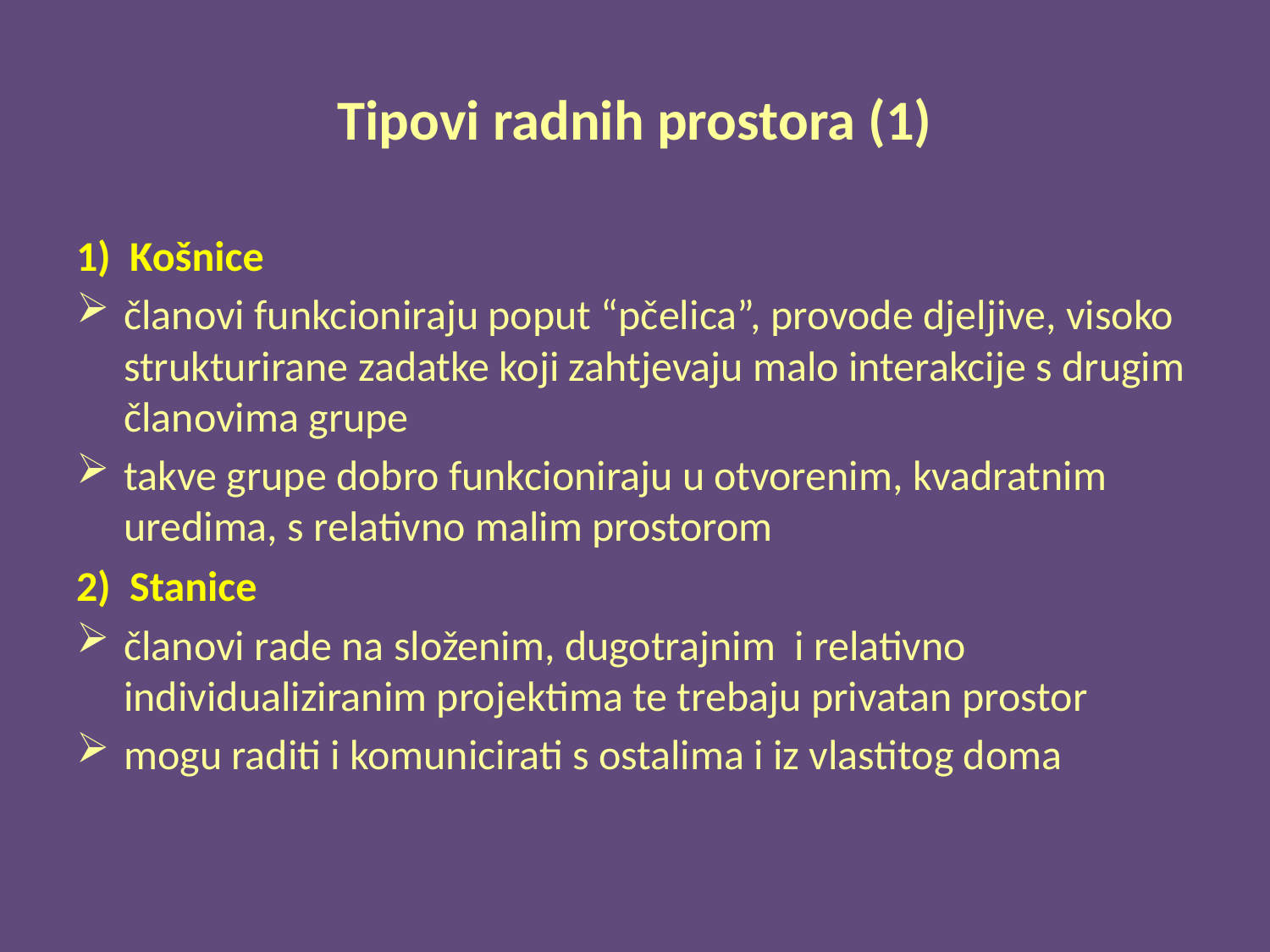

# Tipovi radnih prostora (1)
1)  Košnice
članovi funkcioniraju poput “pčelica”, provode djeljive, visoko strukturirane zadatke koji zahtjevaju malo interakcije s drugim članovima grupe
takve grupe dobro funkcioniraju u otvorenim, kvadratnim uredima, s relativno malim prostorom
2)  Stanice
članovi rade na složenim, dugotrajnim  i relativno individualiziranim projektima te trebaju privatan prostor
mogu raditi i komunicirati s ostalima i iz vlastitog doma